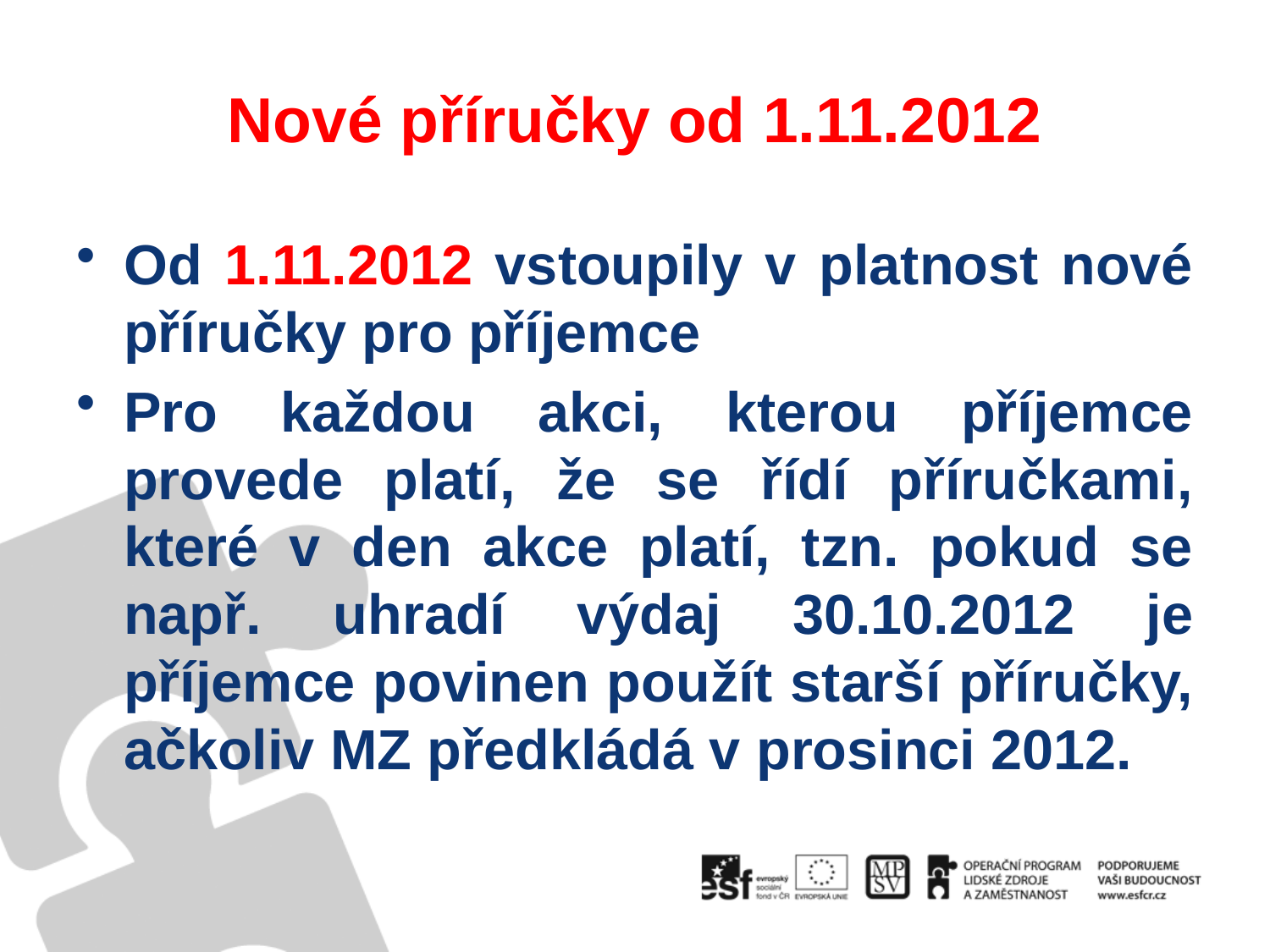

# Nové příručky od 1.11.2012
Od 1.11.2012 vstoupily v platnost nové příručky pro příjemce
Pro každou akci, kterou příjemce provede platí, že se řídí příručkami, které v den akce platí, tzn. pokud se např. uhradí výdaj 30.10.2012 je příjemce povinen použít starší příručky, ačkoliv MZ předkládá v prosinci 2012.